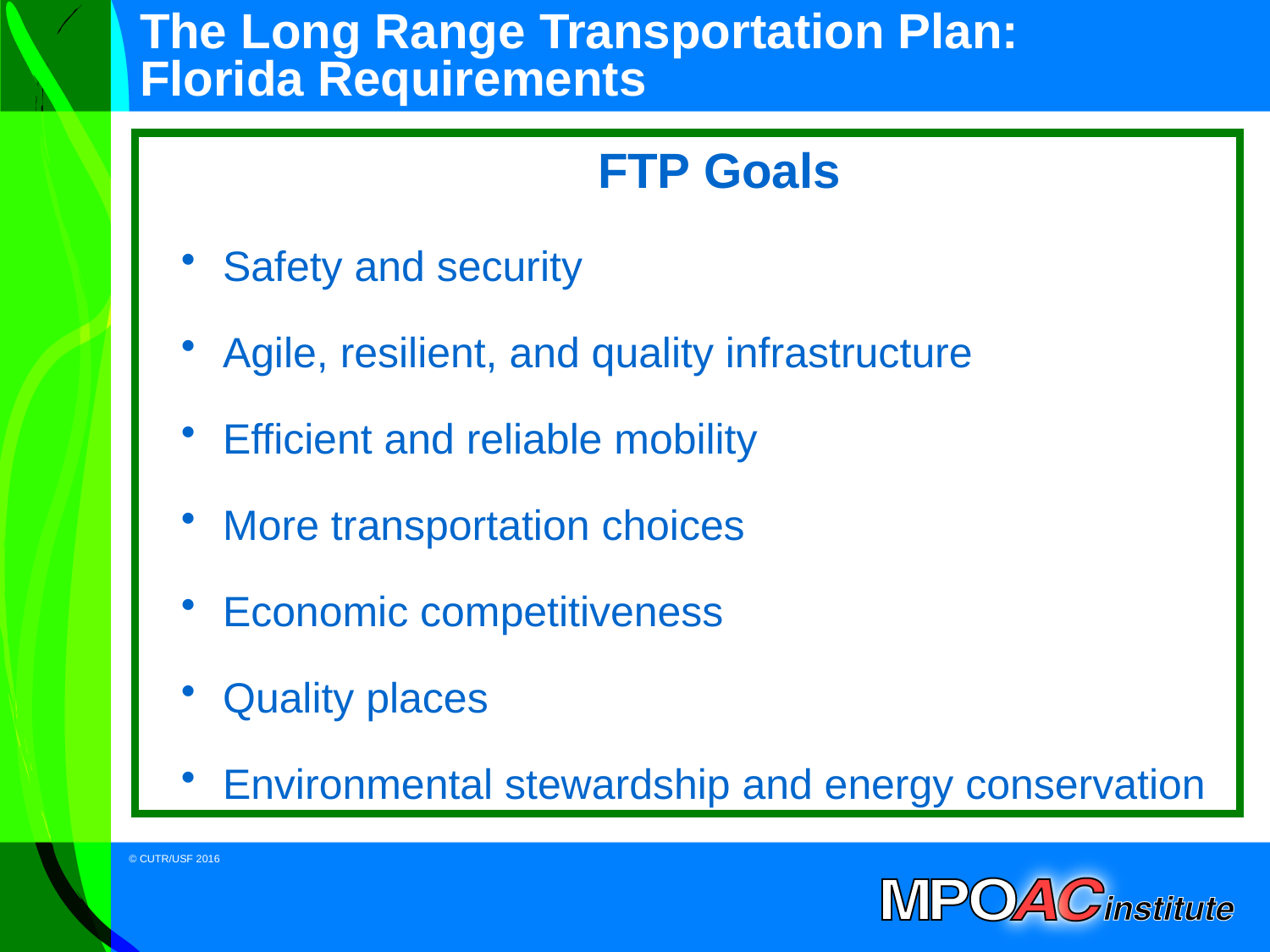

# The Long Range Transportation Plan: Florida Requirements
FTP Goals

 Safety and security
 Agile, resilient, and quality infrastructure
 Efficient and reliable mobility
 More transportation choices
 Economic competitiveness
 Quality places
 Environmental stewardship and energy conservation
Must “give emphasis to” facilities of national, state, and regional significance
Strategic Intermodal System (SIS)
Must reflect the goals of the Florida Transportation Plan (FTP)
Must be consistent with local comprehensive plans
Must reflect coordination among MPOs on facilities crossing MPO boundaries